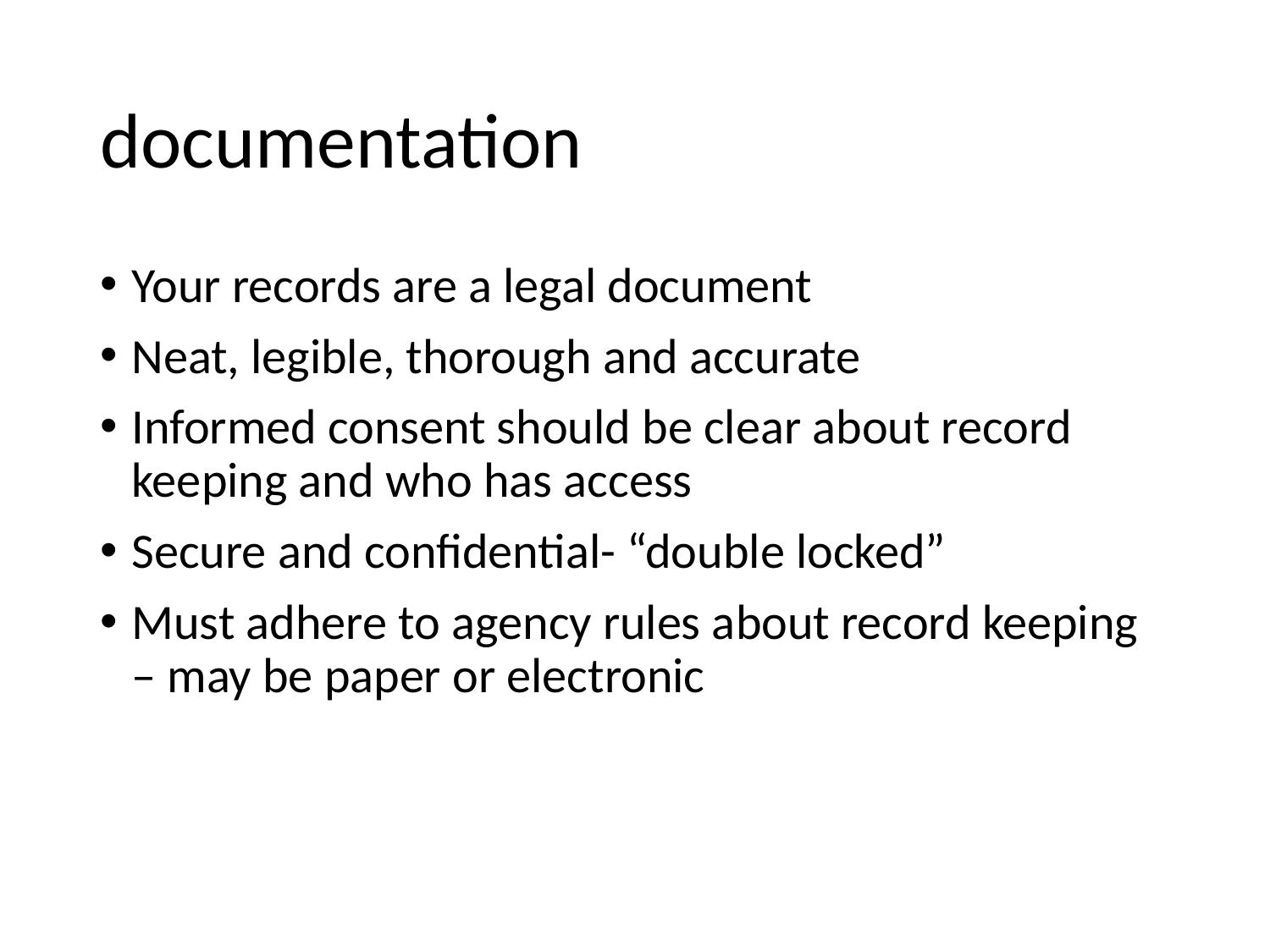

# documentation
Your records are a legal document
Neat, legible, thorough and accurate
Informed consent should be clear about record keeping and who has access
Secure and confidential- “double locked”
Must adhere to agency rules about record keeping – may be paper or electronic